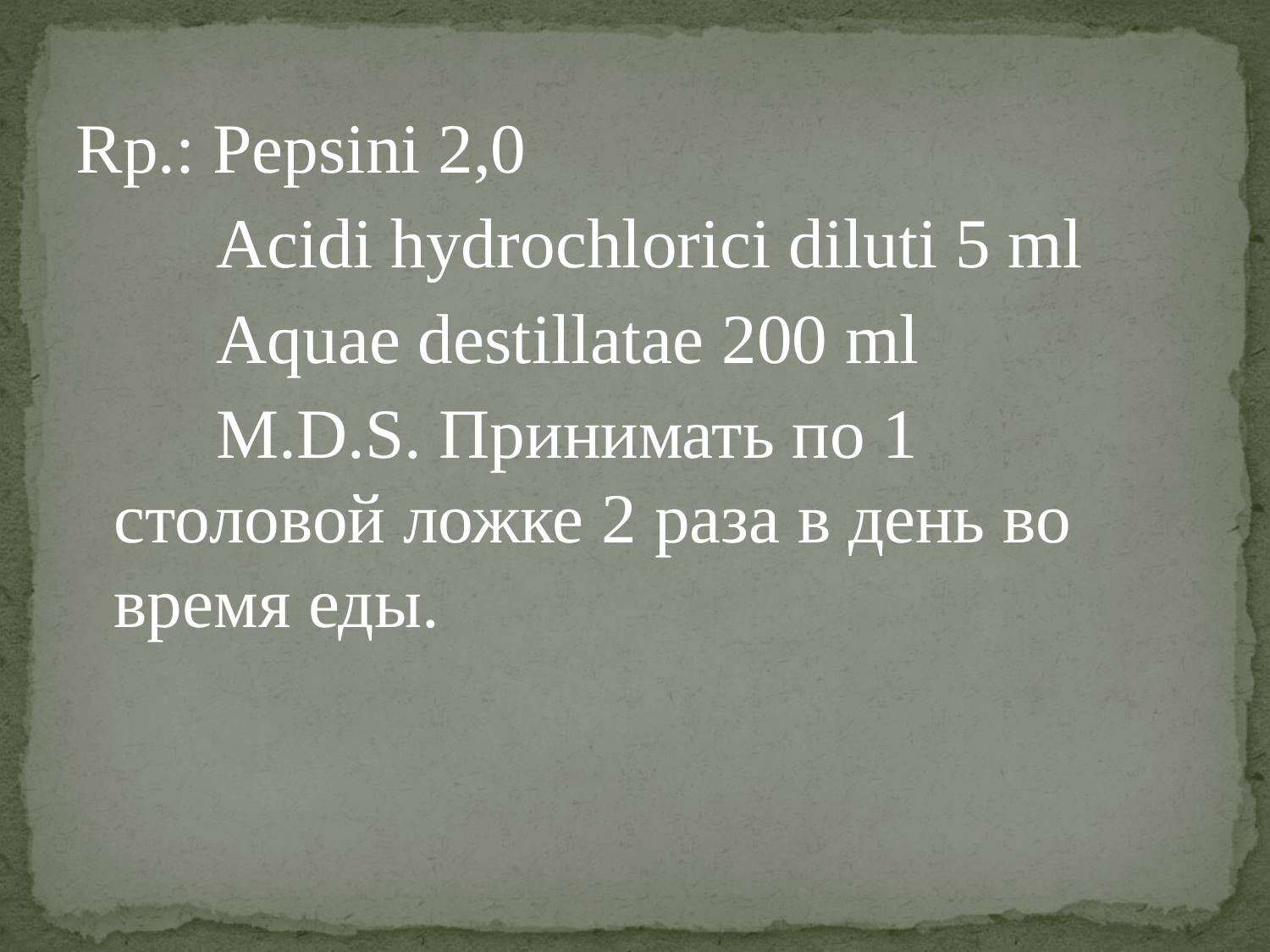

Rp.: Pepsini 2,0
        Acidi hydrochlorici diluti 5 ml
        Aquae destillatae 200 ml
        M.D.S. Принимать по 1 столовой ложке 2 раза в день во время еды.